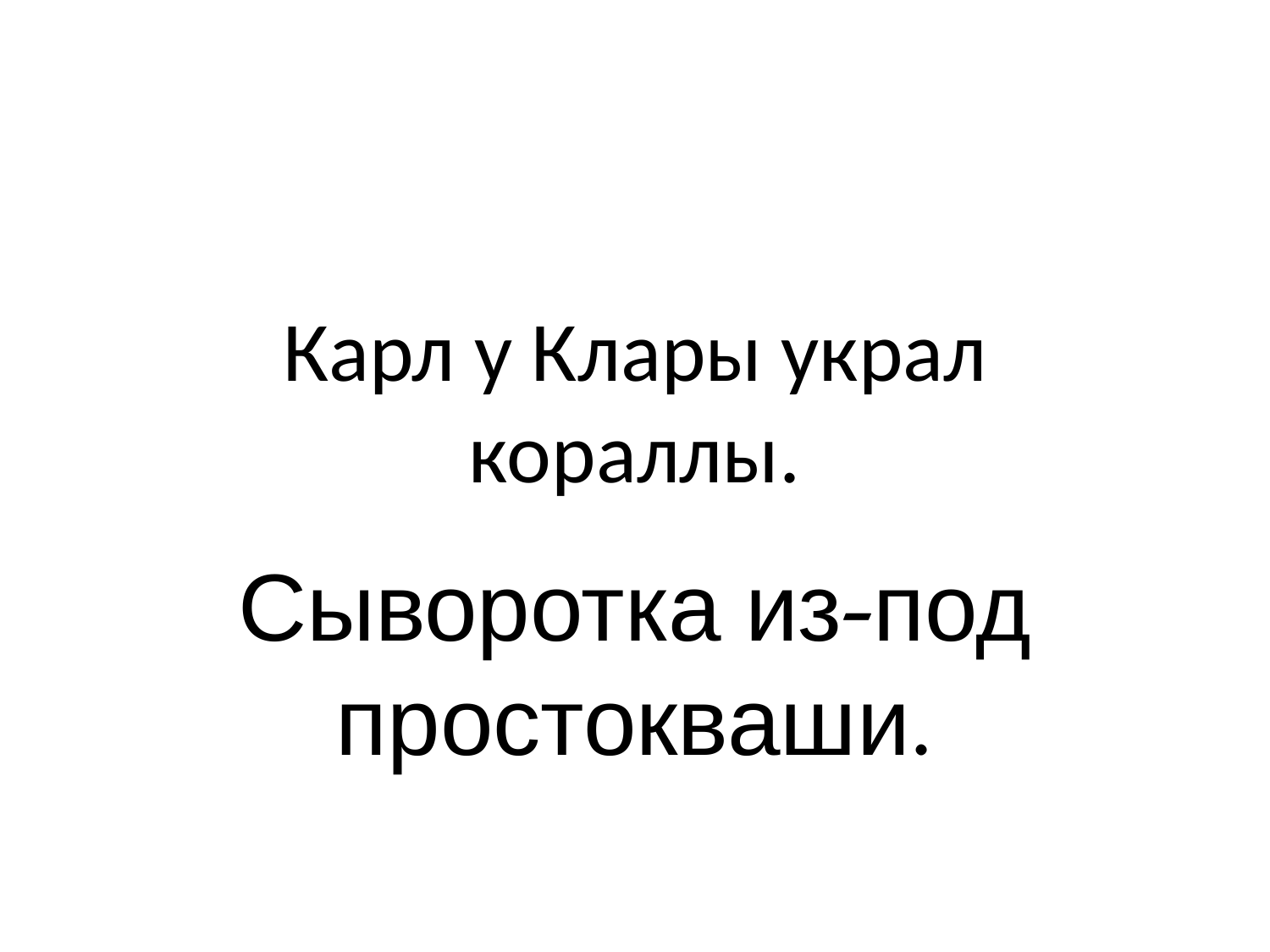

# Карл у Клары украл кораллы.
Сыворотка из-под простокваши.